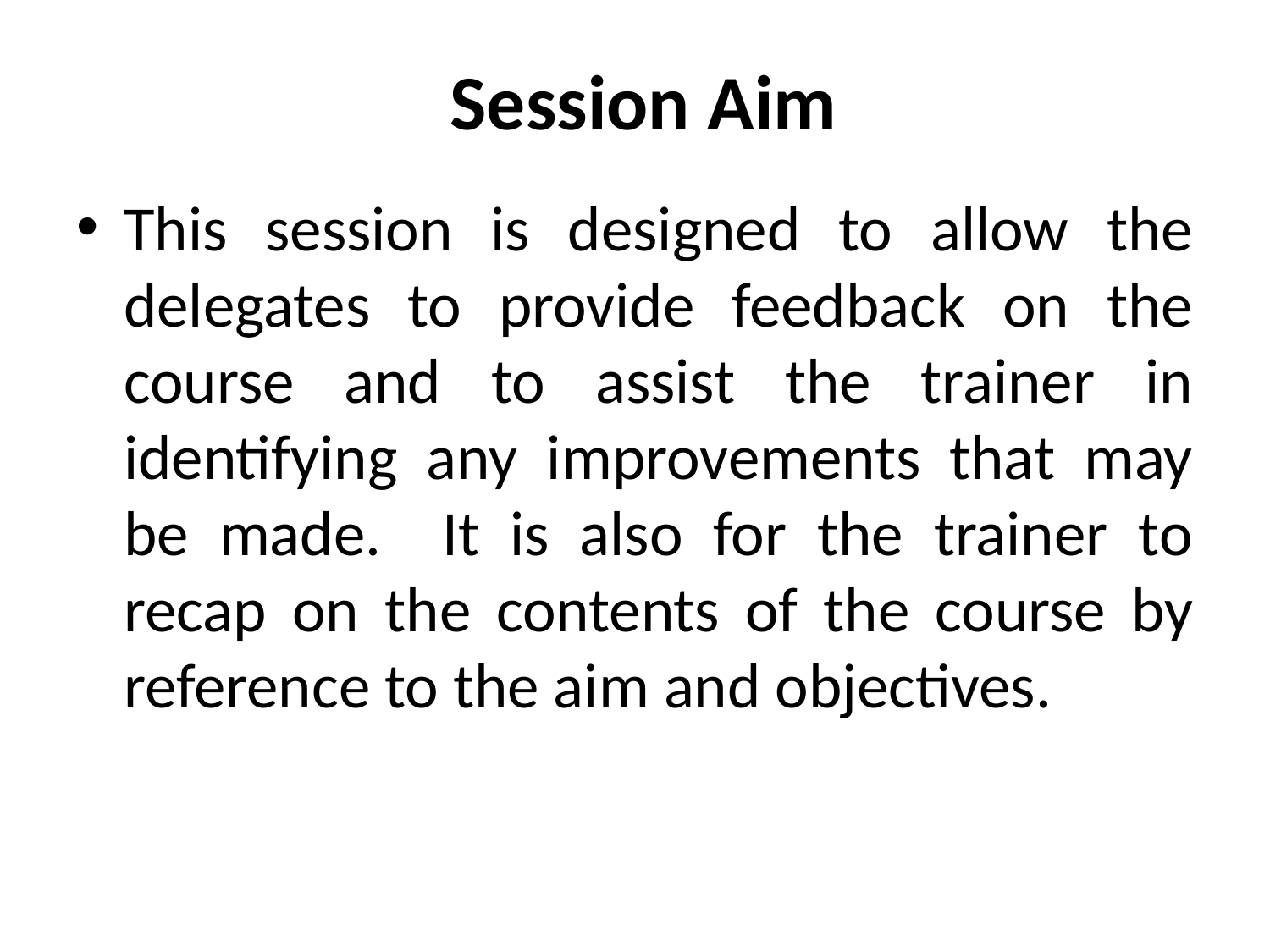

# Session Aim
This session is designed to allow the delegates to provide feedback on the course and to assist the trainer in identifying any improvements that may be made.  It is also for the trainer to recap on the contents of the course by reference to the aim and objectives.